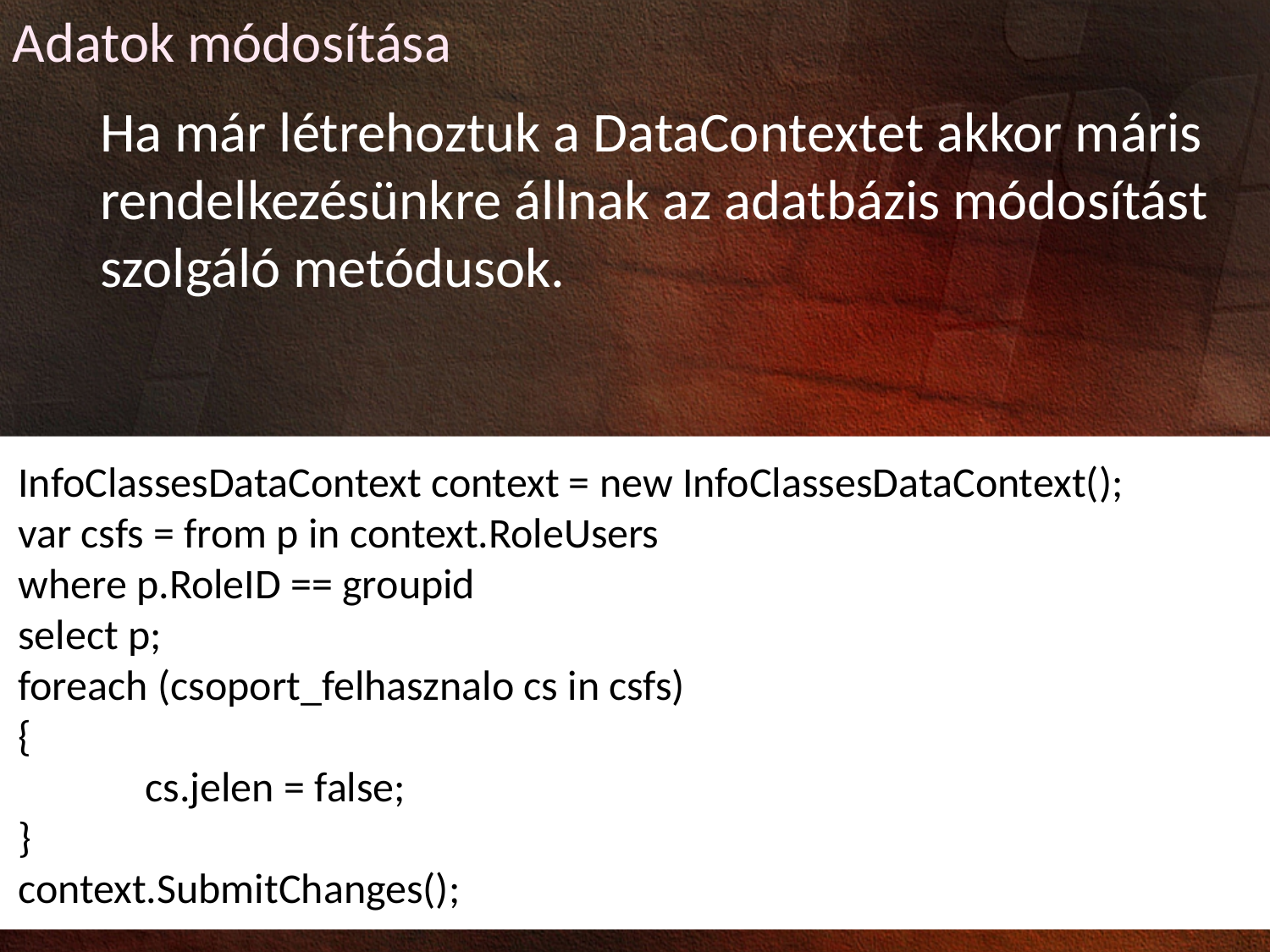

Adatok módosítása
	Ha már létrehoztuk a DataContextet akkor máris rendelkezésünkre állnak az adatbázis módosítást szolgáló metódusok.
InfoClassesDataContext context = new InfoClassesDataContext();
var csfs = from p in context.RoleUsers
where p.RoleID == groupid
select p;
foreach (csoport_felhasznalo cs in csfs)
{
	cs.jelen = false;
}
context.SubmitChanges();